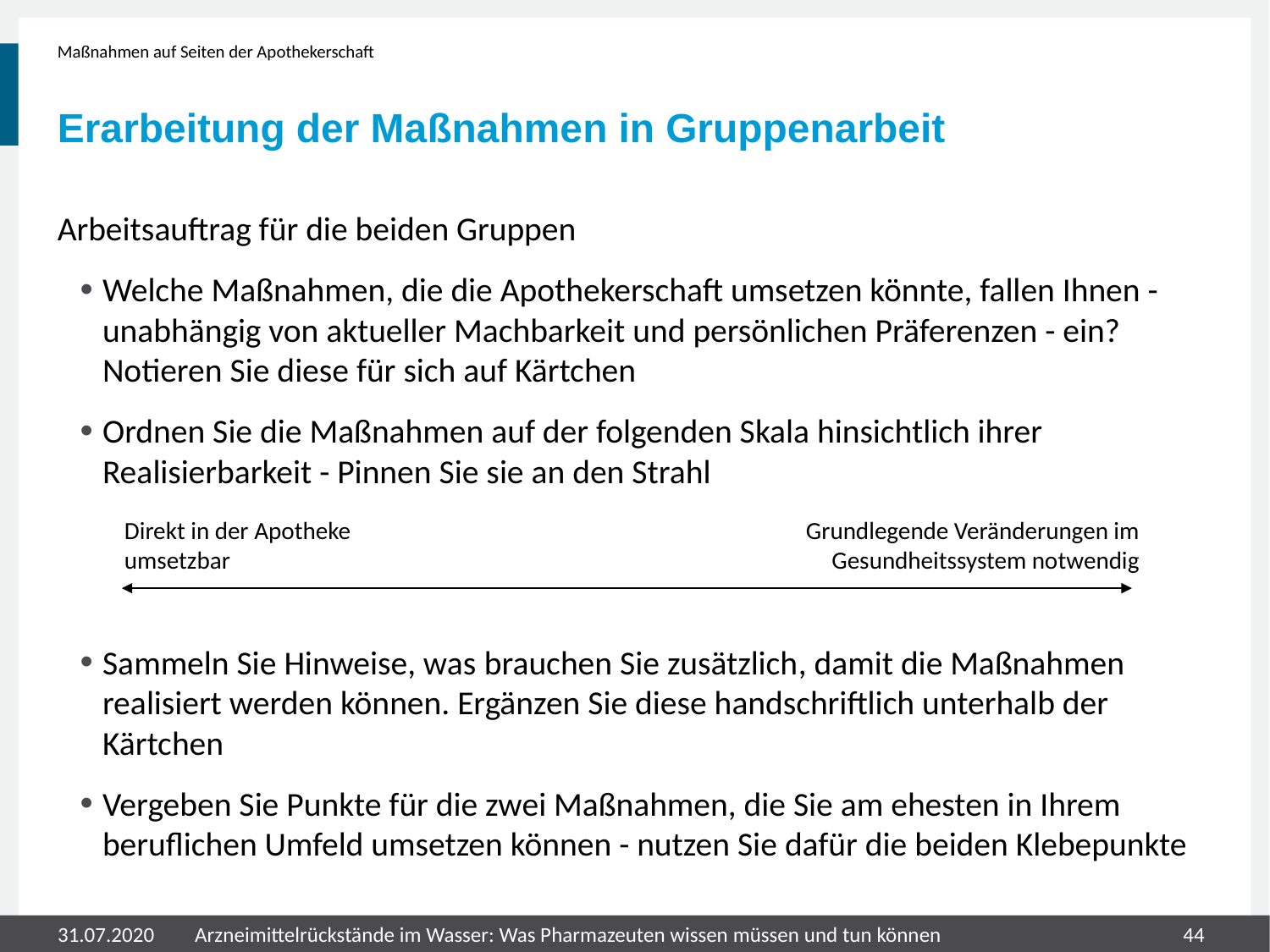

Maßnahmen auf Seiten der Apothekerschaft

# Erarbeitung der Maßnahmen in Gruppenarbeit
Arbeitsauftrag für die beiden Gruppen
Welche Maßnahmen, die die Apothekerschaft umsetzen könnte, fallen Ihnen - unabhängig von aktueller Machbarkeit und persönlichen Präferenzen - ein?
Notieren Sie diese für sich auf Kärtchen
Ordnen Sie die Maßnahmen auf der folgenden Skala hinsichtlich ihrer Realisierbarkeit - Pinnen Sie sie an den Strahl

Sammeln Sie Hinweise, was brauchen Sie zusätzlich, damit die Maßnahmen realisiert werden können. Ergänzen Sie diese handschriftlich unterhalb der Kärtchen
Vergeben Sie Punkte für die zwei Maßnahmen, die Sie am ehesten in Ihrem beruflichen Umfeld umsetzen können - nutzen Sie dafür die beiden Klebepunkte

Direkt in der Apotheke umsetzbar
Grundlegende Veränderungen im Gesundheitssystem notwendig
31.07.2020
Arzneimittelrückstände im Wasser: Was Pharmazeuten wissen müssen und tun können
44